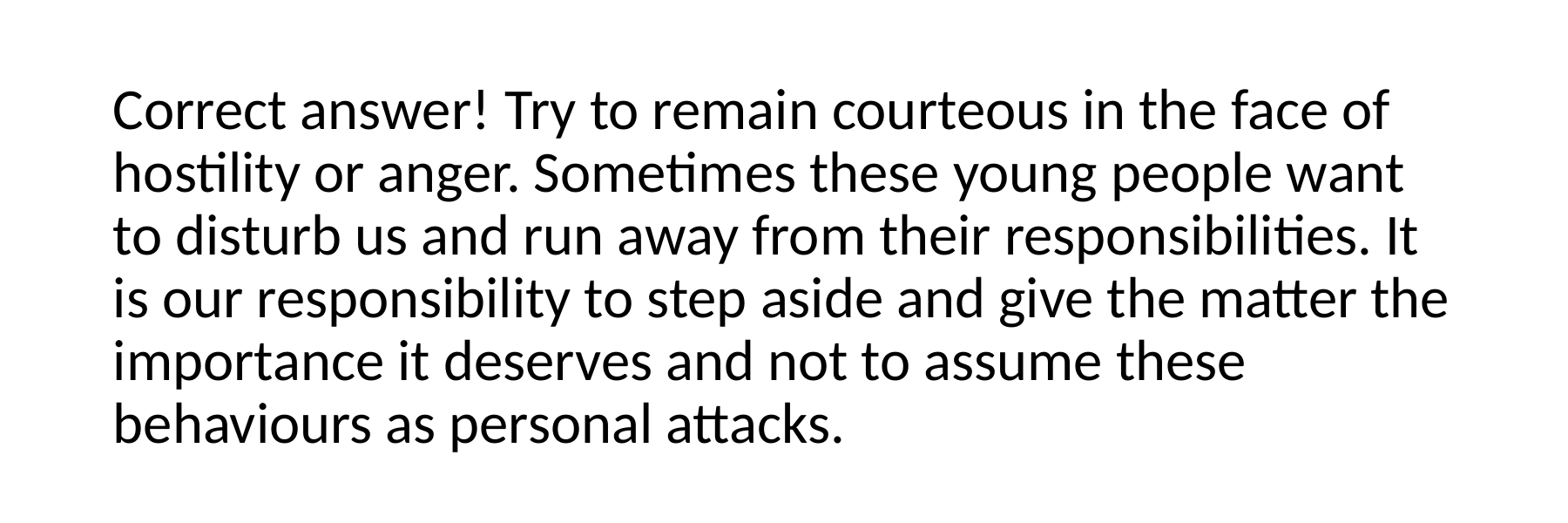

Correct answer! 	Try to remain courteous in the face of hostility or anger. Sometimes these young people want to disturb us and run away from their responsibilities. It is our responsibility to step aside and give the matter the importance it deserves and not to assume these behaviours as personal attacks.